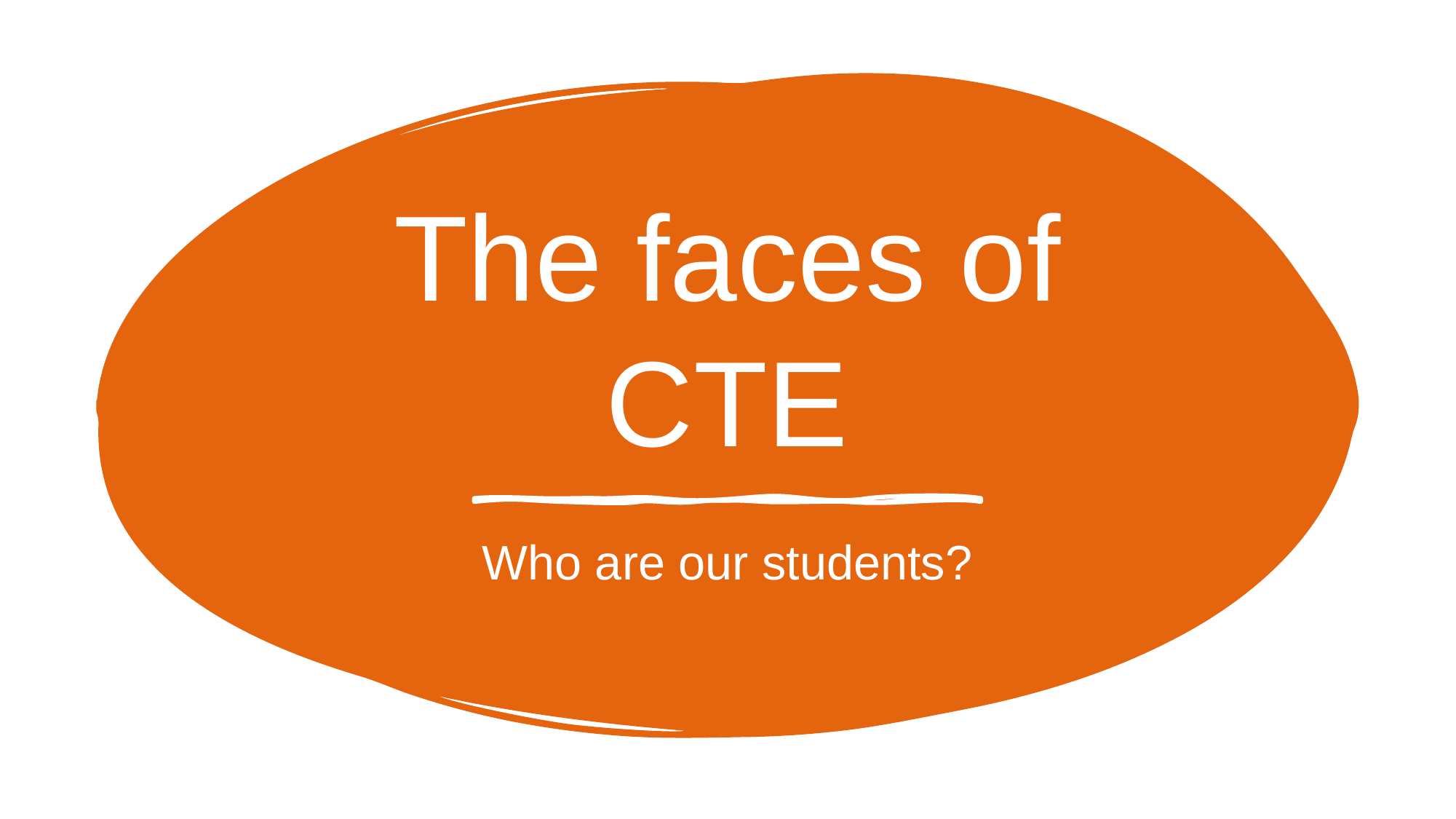

# The faces of CTE
Who are our students?